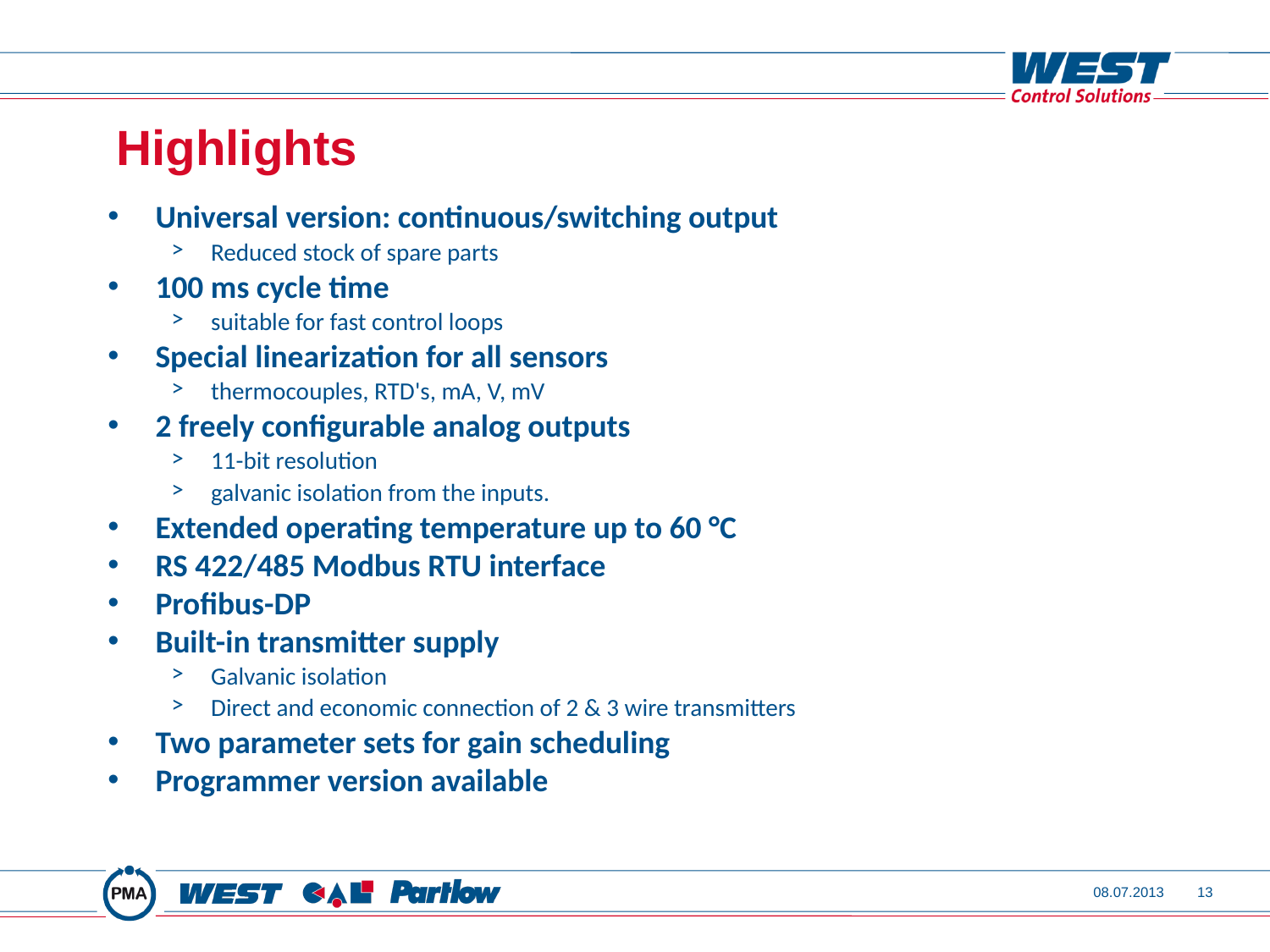

# Highlights
Universal version: continuous/switching output
Reduced stock of spare parts
100 ms cycle time
suitable for fast control loops
Special linearization for all sensors
thermocouples, RTD's, mA, V, mV
2 freely configurable analog outputs
11-bit resolution
galvanic isolation from the inputs.
Extended operating temperature up to 60 °C
RS 422/485 Modbus RTU interface
Profibus-DP
Built-in transmitter supply
Galvanic isolation
Direct and economic connection of 2 & 3 wire transmitters
Two parameter sets for gain scheduling
Programmer version available
08.07.2013
13